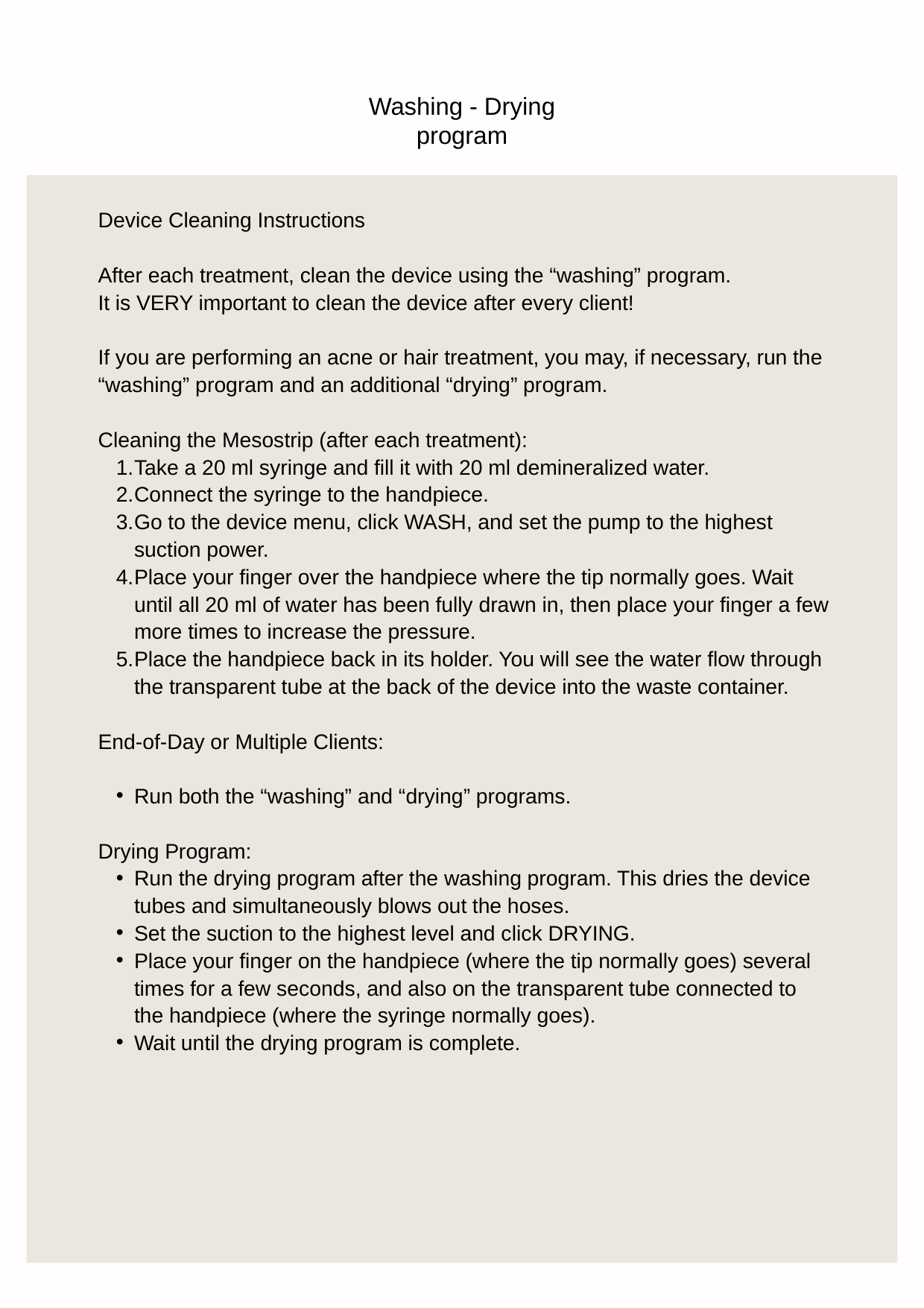

Washing - Drying program

Device Cleaning Instructions

After each treatment, clean the device using the “washing” program.
It is VERY important to clean the device after every client!

If you are performing an acne or hair treatment, you may, if necessary, run the “washing” program and an additional “drying” program.

Cleaning the Mesostrip (after each treatment):
Take a 20 ml syringe and fill it with 20 ml demineralized water.
Connect the syringe to the handpiece.
Go to the device menu, click WASH, and set the pump to the highest suction power.
Place your finger over the handpiece where the tip normally goes. Wait until all 20 ml of water has been fully drawn in, then place your finger a few more times to increase the pressure.
Place the handpiece back in its holder. You will see the water flow through the transparent tube at the back of the device into the waste container.

End-of-Day or Multiple Clients:

Run both the “washing” and “drying” programs.

Drying Program:
Run the drying program after the washing program. This dries the device tubes and simultaneously blows out the hoses.
Set the suction to the highest level and click DRYING.
Place your finger on the handpiece (where the tip normally goes) several times for a few seconds, and also on the transparent tube connected to the handpiece (where the syringe normally goes).
Wait until the drying program is complete.